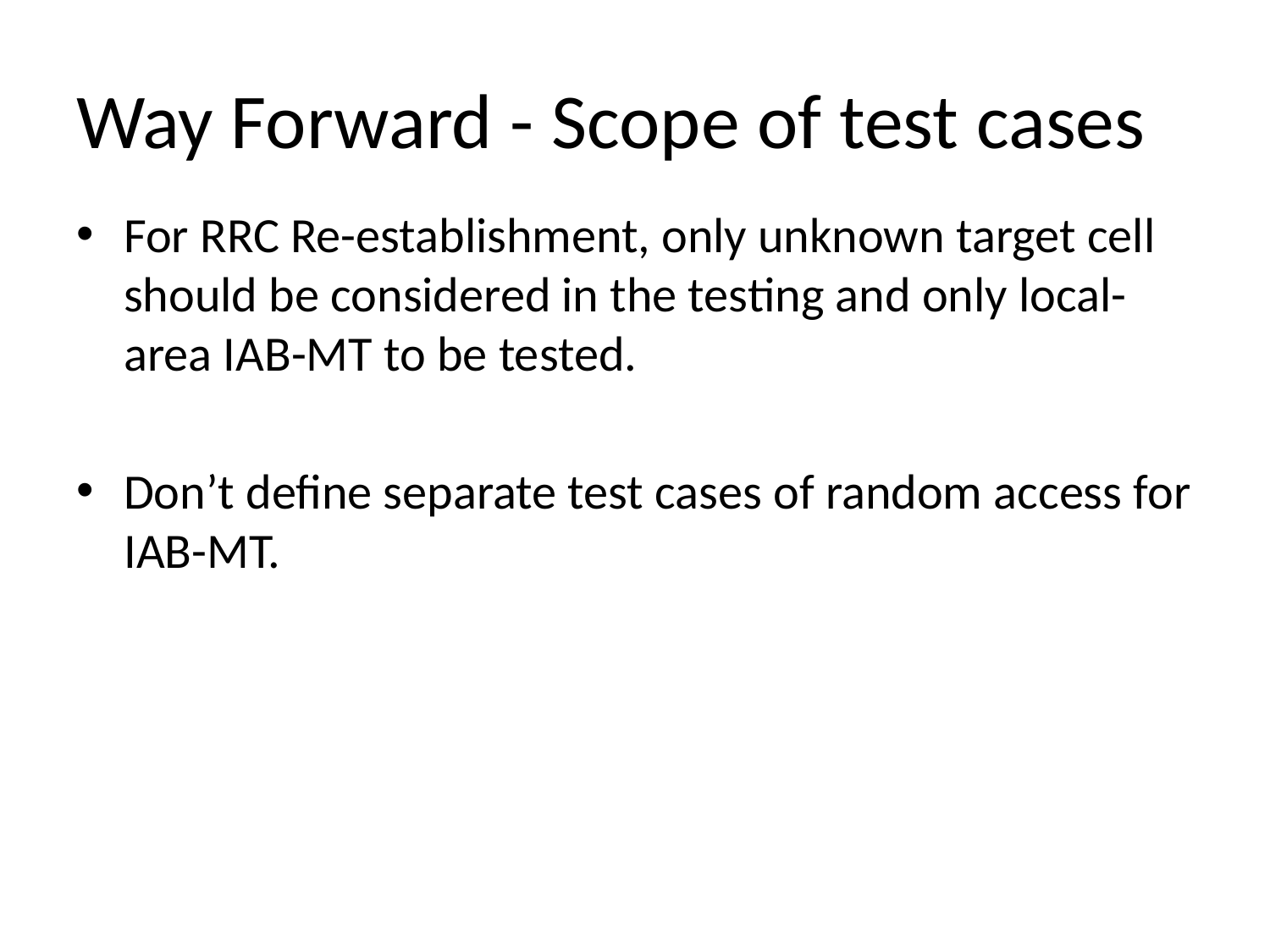

# Way Forward - Scope of test cases
For RRC Re-establishment, only unknown target cell should be considered in the testing and only local-area IAB-MT to be tested.

Don’t define separate test cases of random access for IAB-MT.